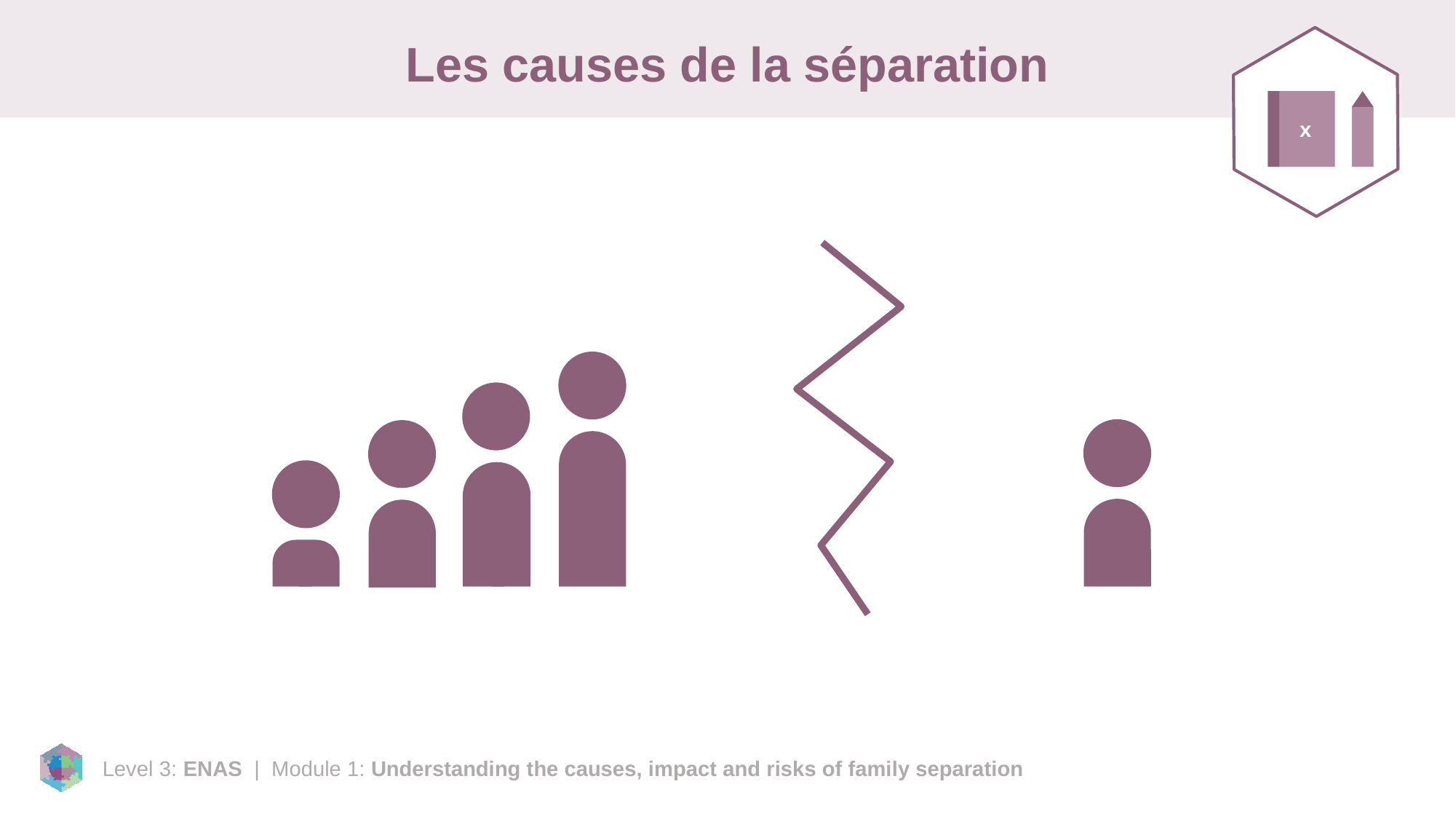

# Les causes de la séparation

x